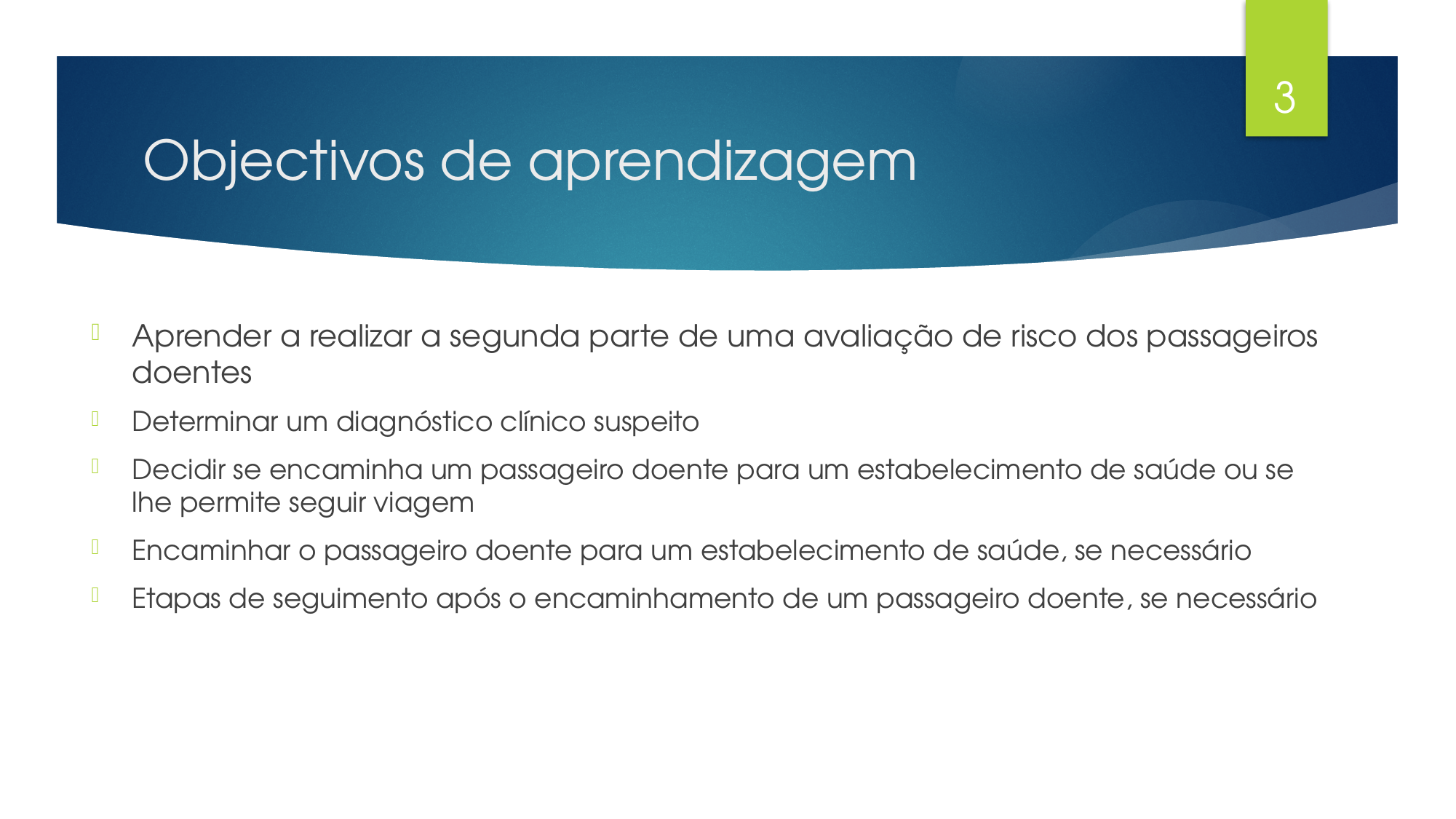

3
# Objectivos de aprendizagem
Aprender a realizar a segunda parte de uma avaliação de risco dos passageiros doentes
Determinar um diagnóstico clínico suspeito
Decidir se encaminha um passageiro doente para um estabelecimento de saúde ou se lhe permite seguir viagem
Encaminhar o passageiro doente para um estabelecimento de saúde, se necessário
Etapas de seguimento após o encaminhamento de um passageiro doente, se necessário